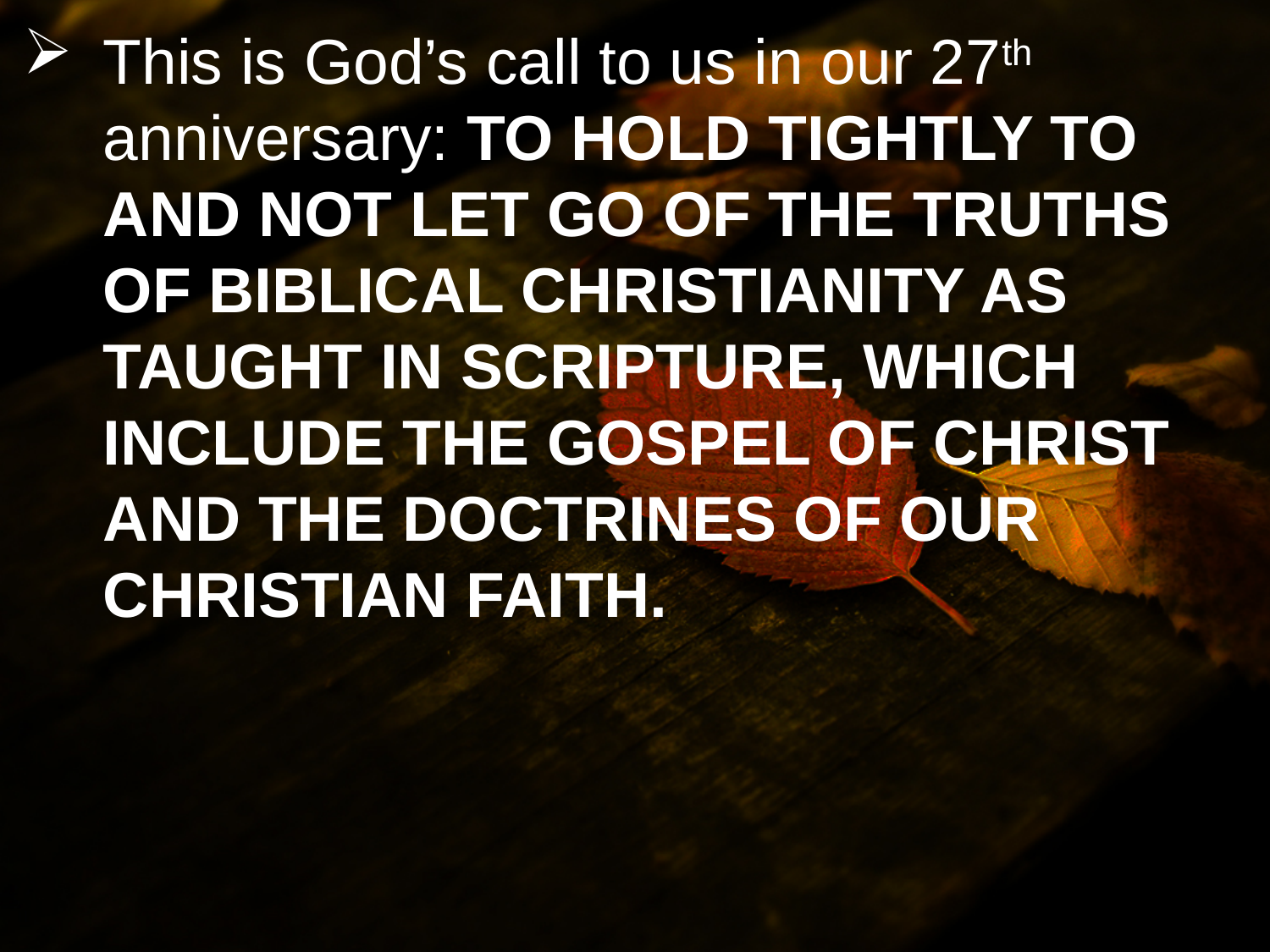

This is God’s call to us in our 27th anniversary: TO HOLD TIGHTLY TO AND NOT LET GO OF THE TRUTHS OF BIBLICAL CHRISTIANITY AS TAUGHT IN SCRIPTURE, WHICH INCLUDE THE GOSPEL OF CHRIST AND THE DOCTRINES OF OUR CHRISTIAN FAITH.